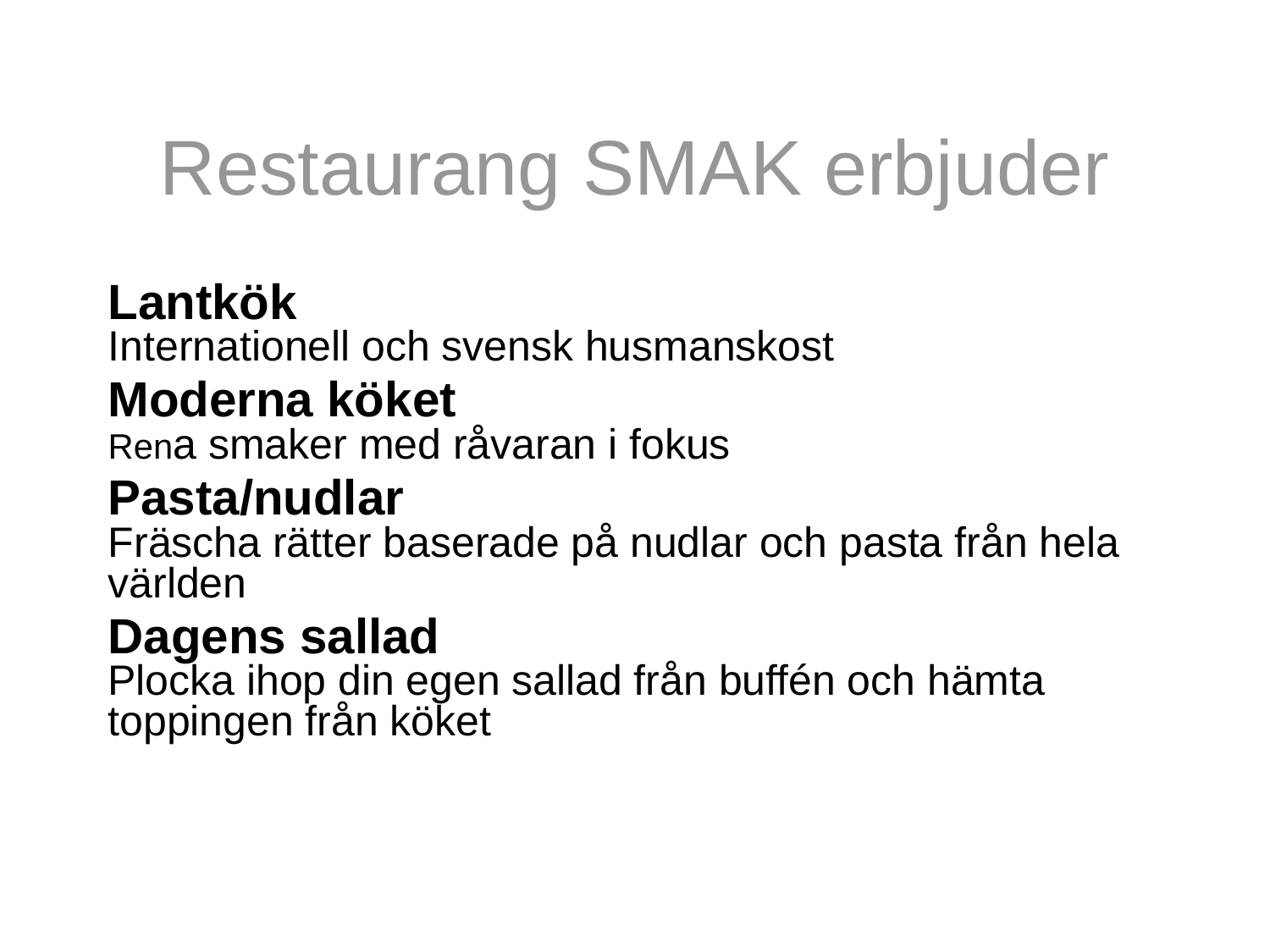

# Restaurang SMAK erbjuder
Lantkök
Internationell och svensk husmanskost
Moderna köket
Rena smaker med råvaran i fokus
Pasta/nudlar
Fräscha rätter baserade på nudlar och pasta från hela världen
Dagens sallad
Plocka ihop din egen sallad från buffén och hämta toppingen från köket